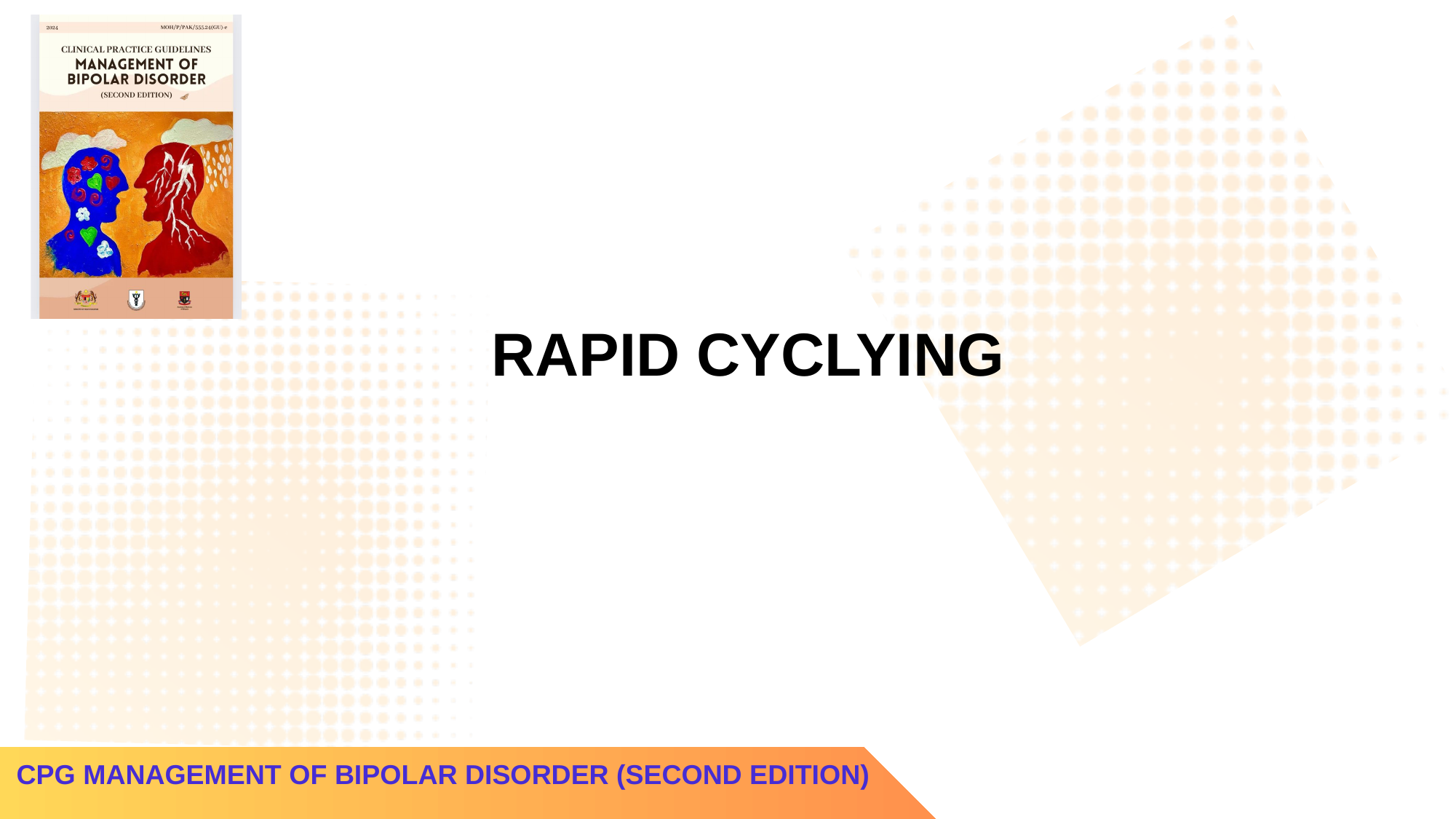

RAPID CYCLYING

CPG MANAGEMENT OF BIPOLAR DISORDER (SECOND EDITION)